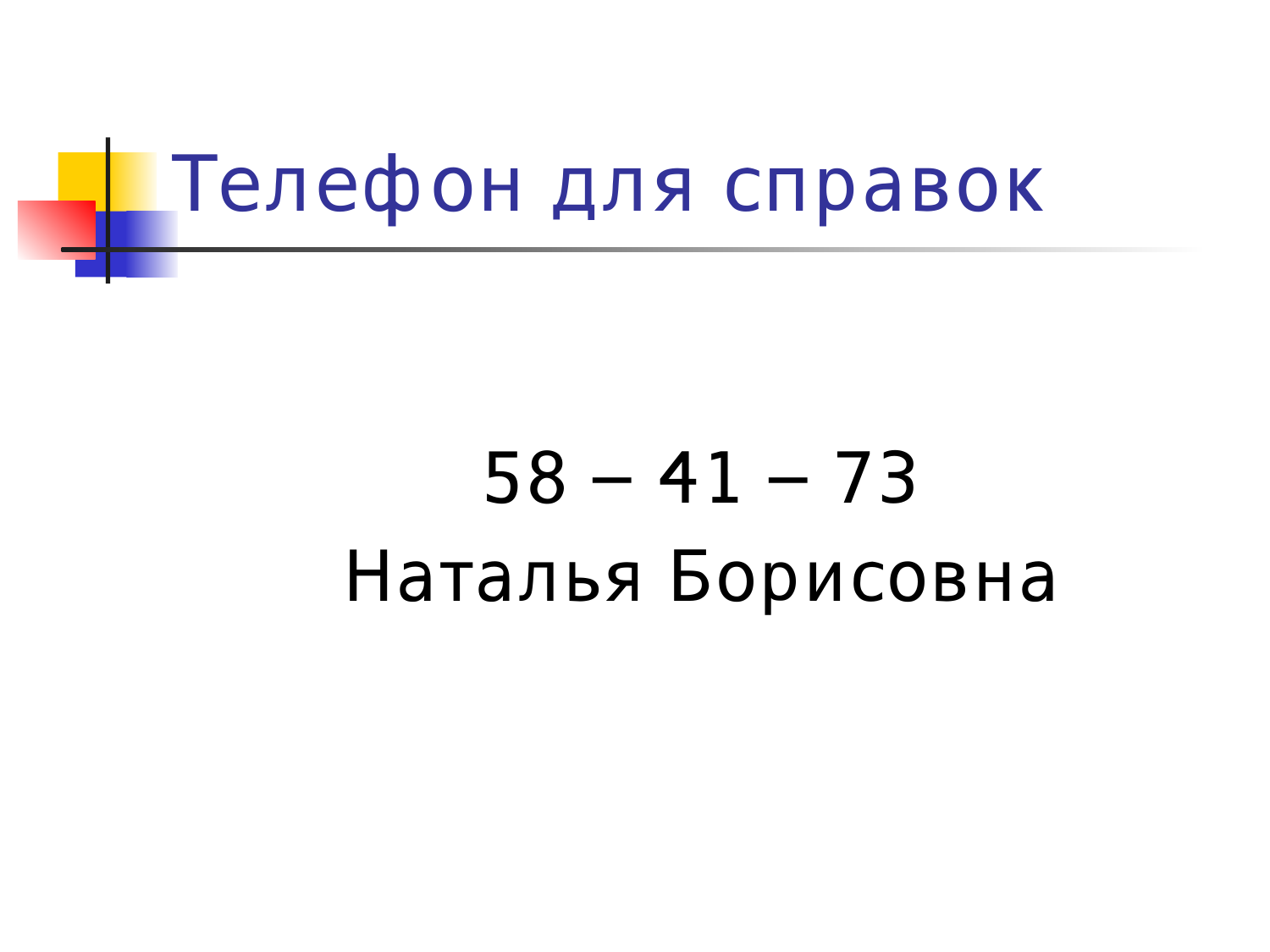

# Телефон для справок
58 – 41 – 73
Наталья Борисовна